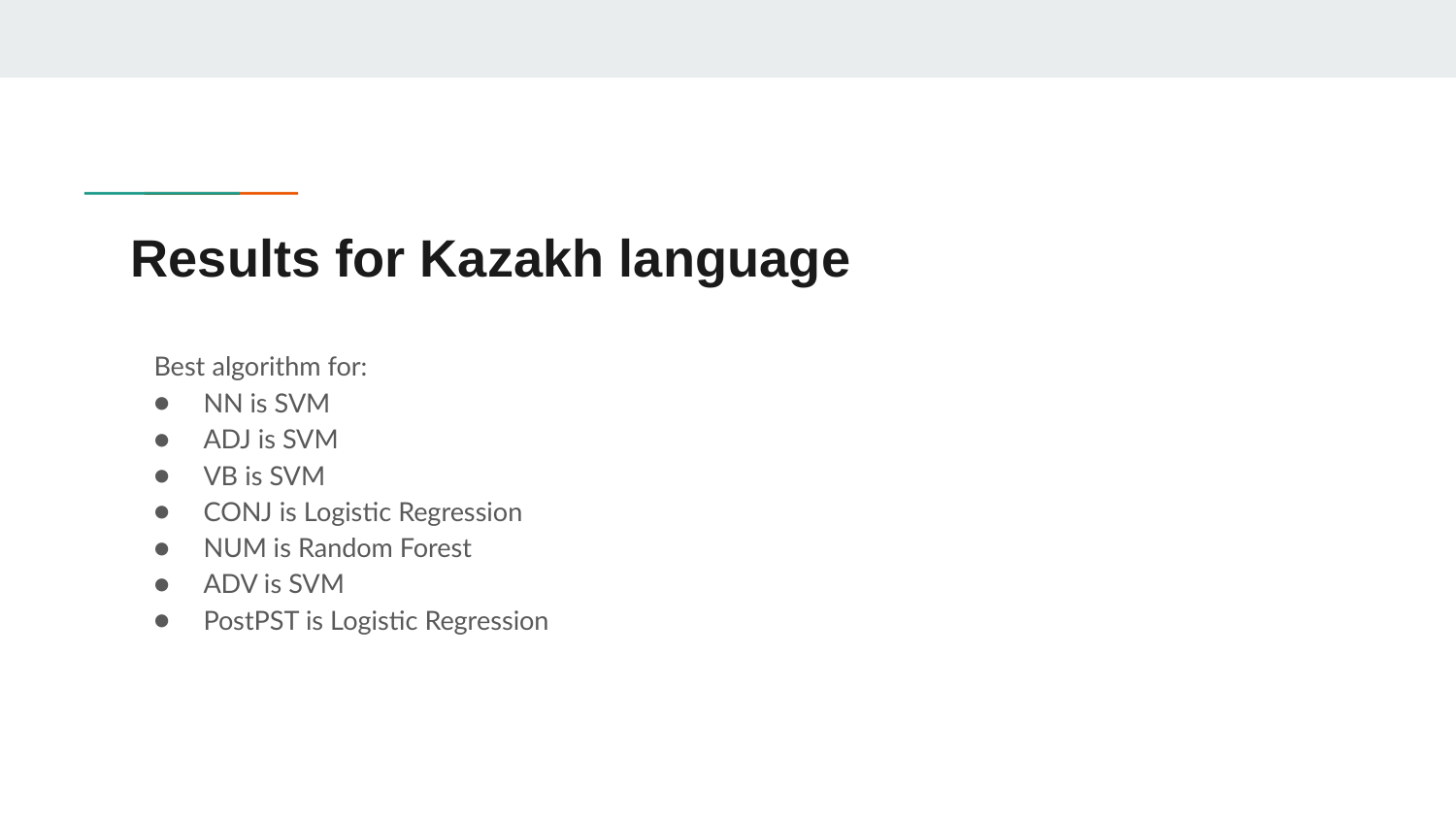

# Results for Kazakh language
Best algorithm for:
NN is SVM
ADJ is SVM
VB is SVM
CONJ is Logistic Regression
NUM is Random Forest
ADV is SVM
PostPST is Logistic Regression